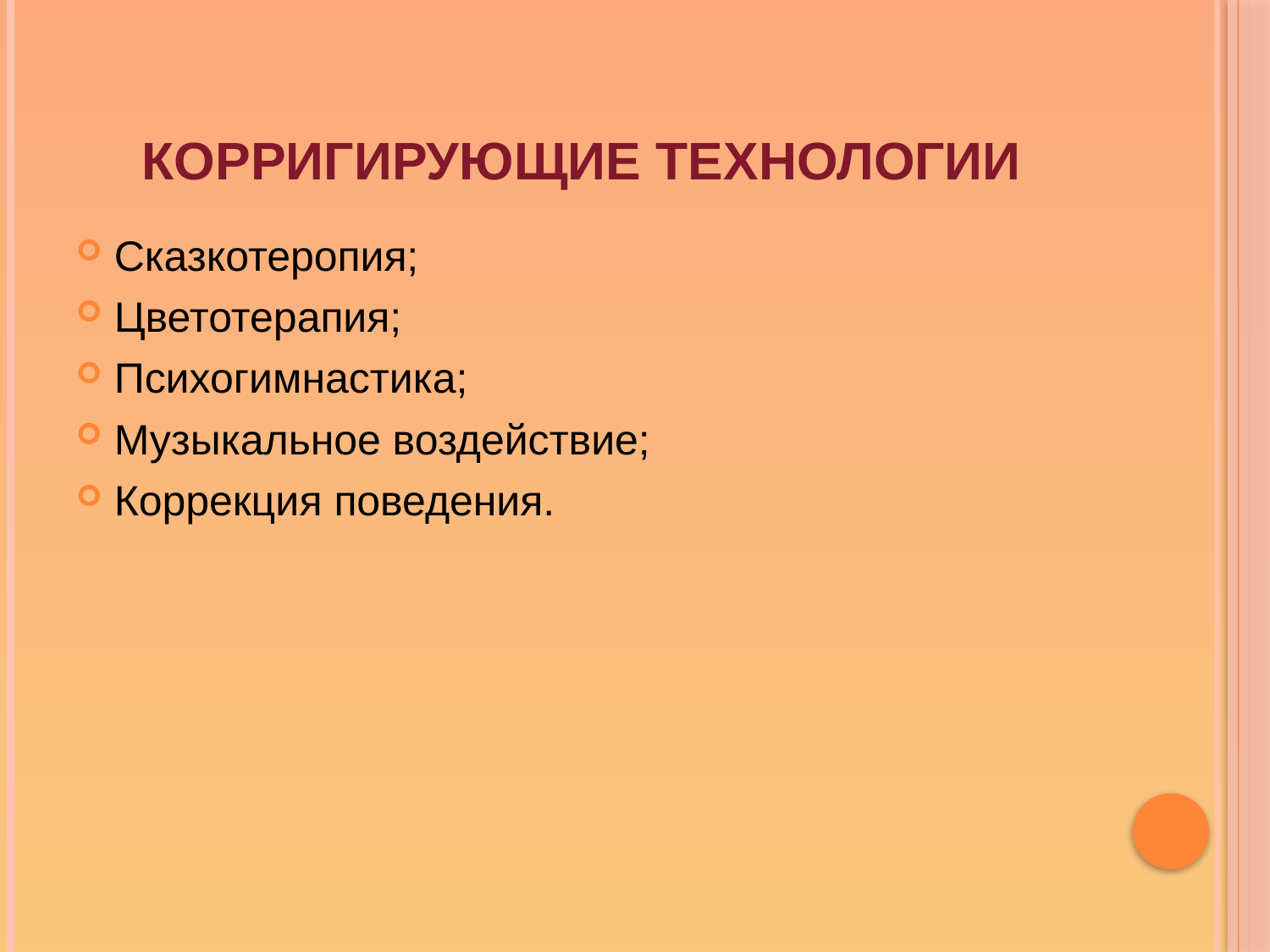

# Корригирующие технологии
Сказкотеропия;
Цветотерапия;
Психогимнастика;
Музыкальное воздействие;
Коррекция поведения.